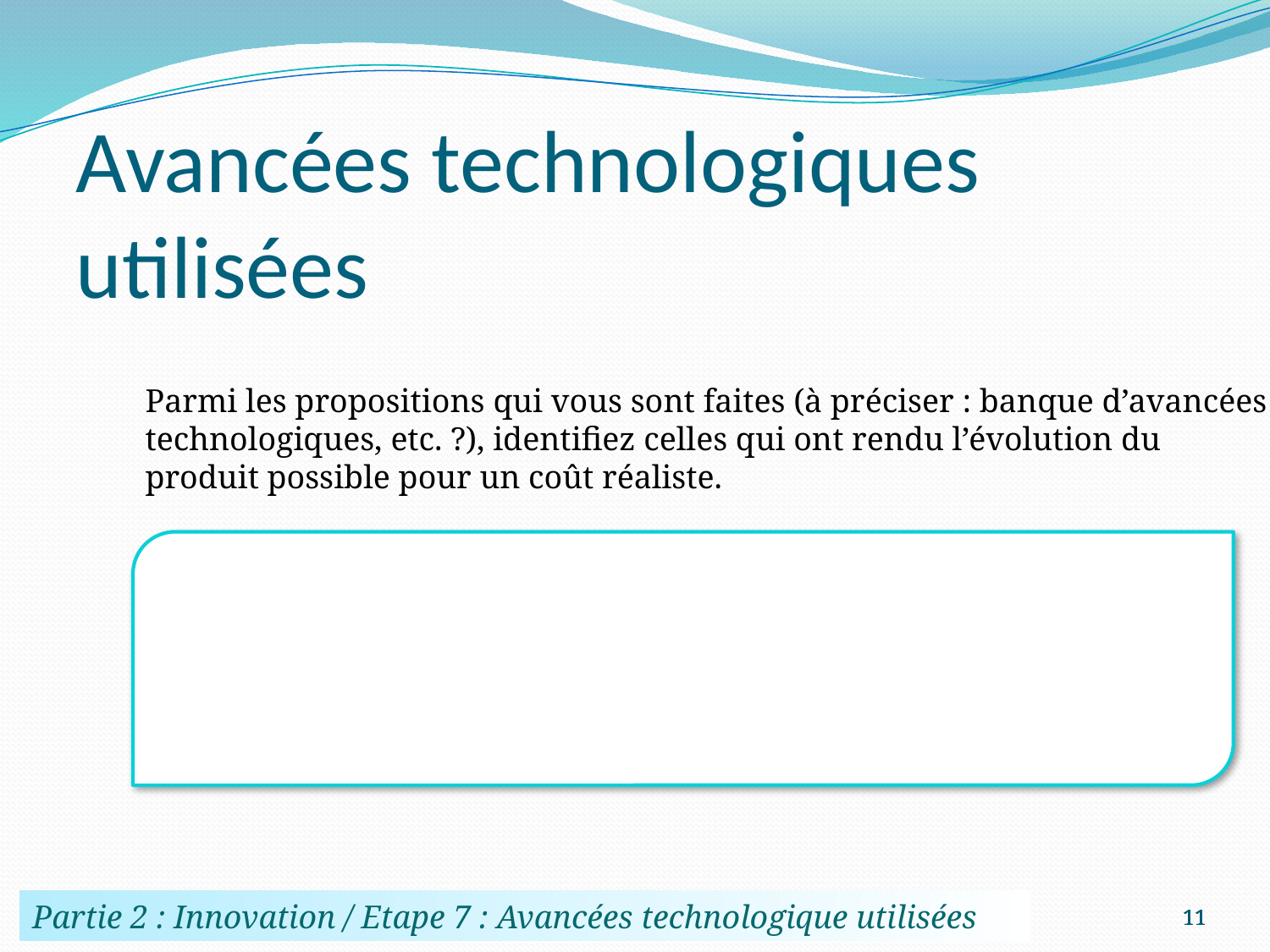

Avancées technologiques utilisées
Parmi les propositions qui vous sont faites (à préciser : banque d’avancées technologiques, etc. ?), identifiez celles qui ont rendu l’évolution du produit possible pour un coût réaliste.

11
11
11
11
11
11
Partie 2 : Innovation / Etape 7 : Avancées technologique utilisées